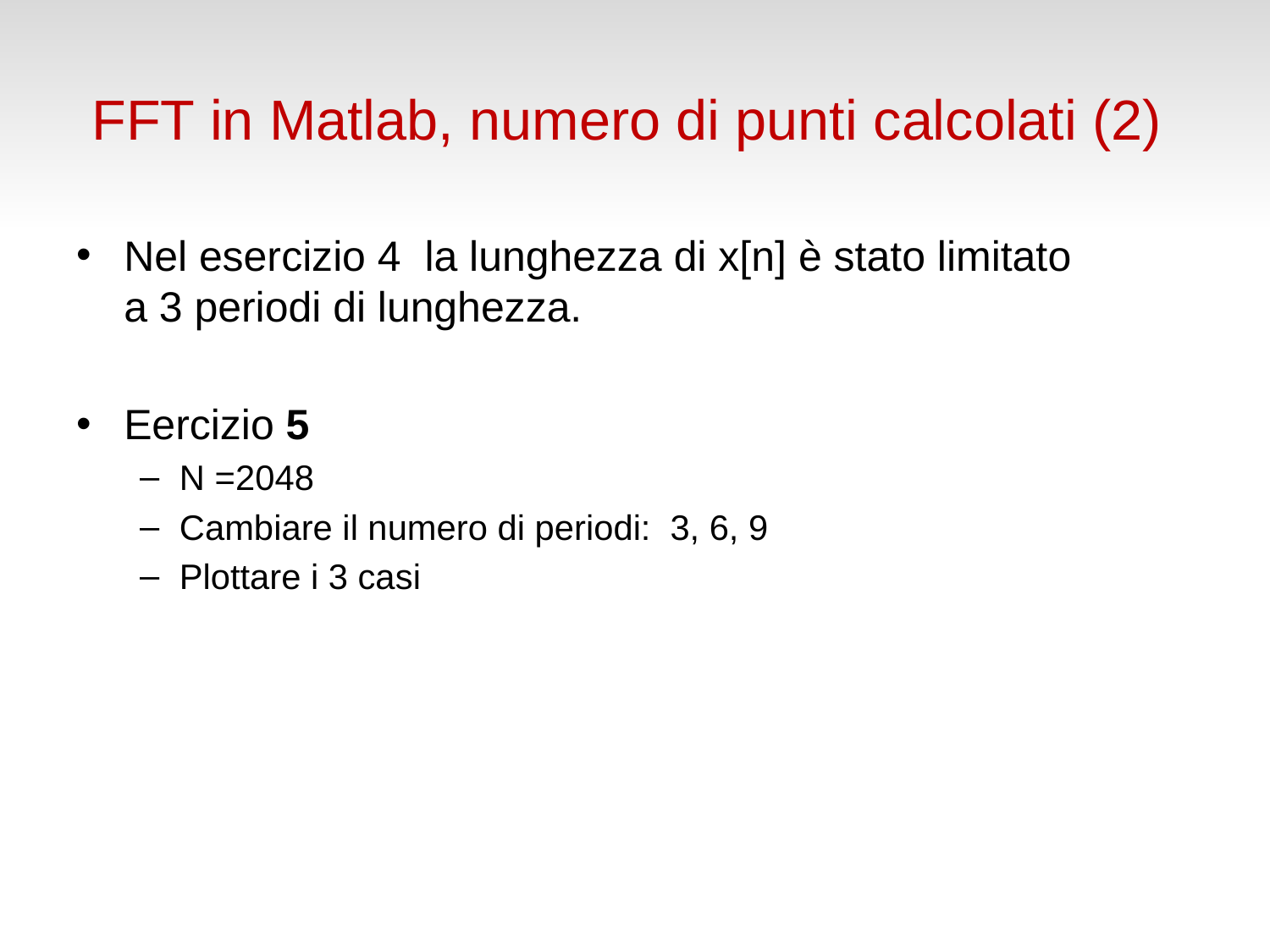

# FFT in Matlab, numero di punti calcolati (2)
Nel esercizio 4  la lunghezza di x[n] è stato limitato a 3 periodi di lunghezza.

Eercizio 5
N =2048
Cambiare il numero di periodi:  3, 6, 9
Plottare i 3 casi